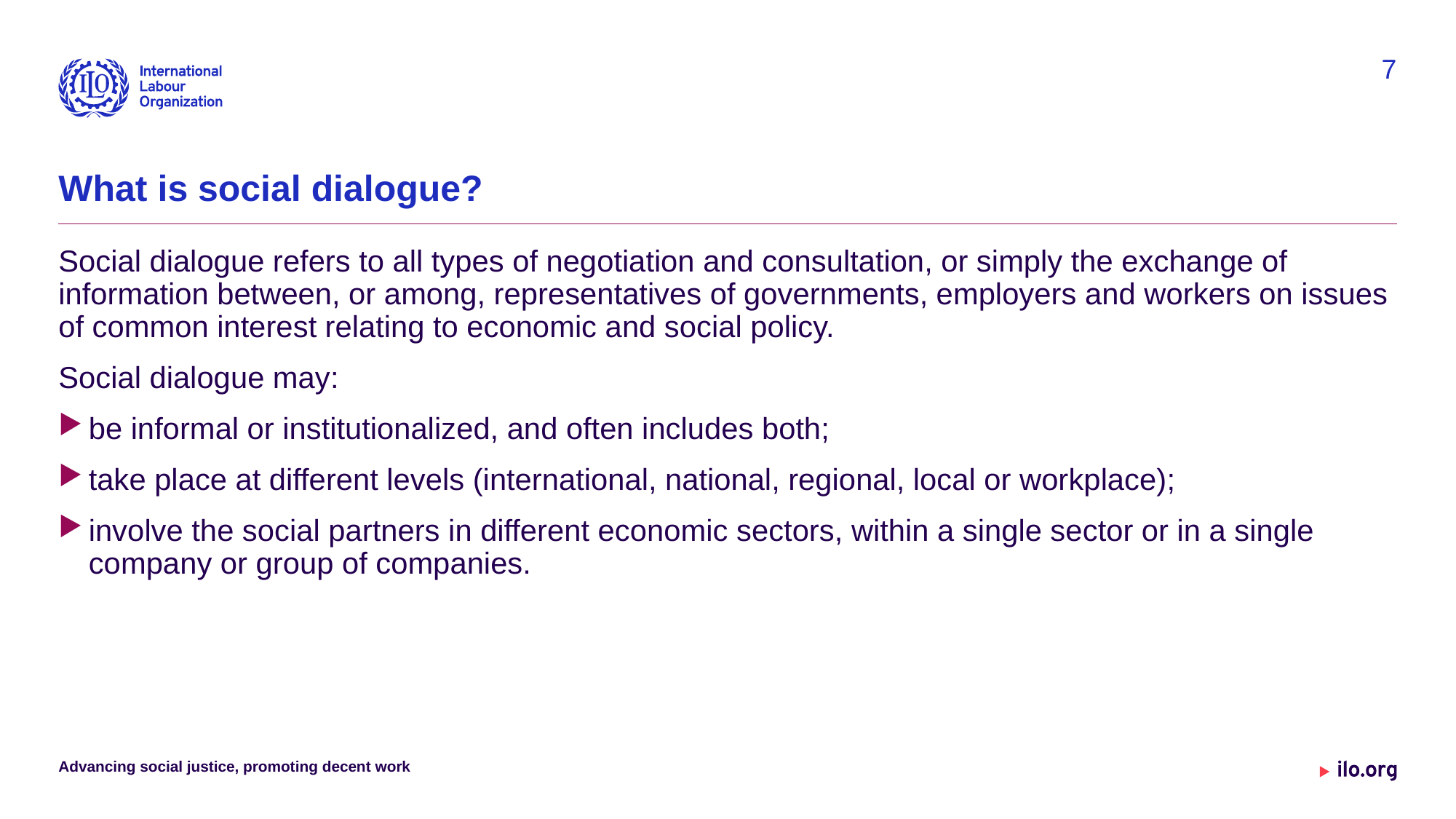

7
# What is social dialogue?
Social dialogue refers to all types of negotiation and consultation, or simply the exchange of information between, or among, representatives of governments, employers and workers on issues of common interest relating to economic and social policy.
Social dialogue may:
be informal or institutionalized, and often includes both;
take place at different levels (international, national, regional, local or workplace);
involve the social partners in different economic sectors, within a single sector or in a single company or group of companies.

Advancing social justice, promoting decent work
Date: Monday / 01 / October / 2019